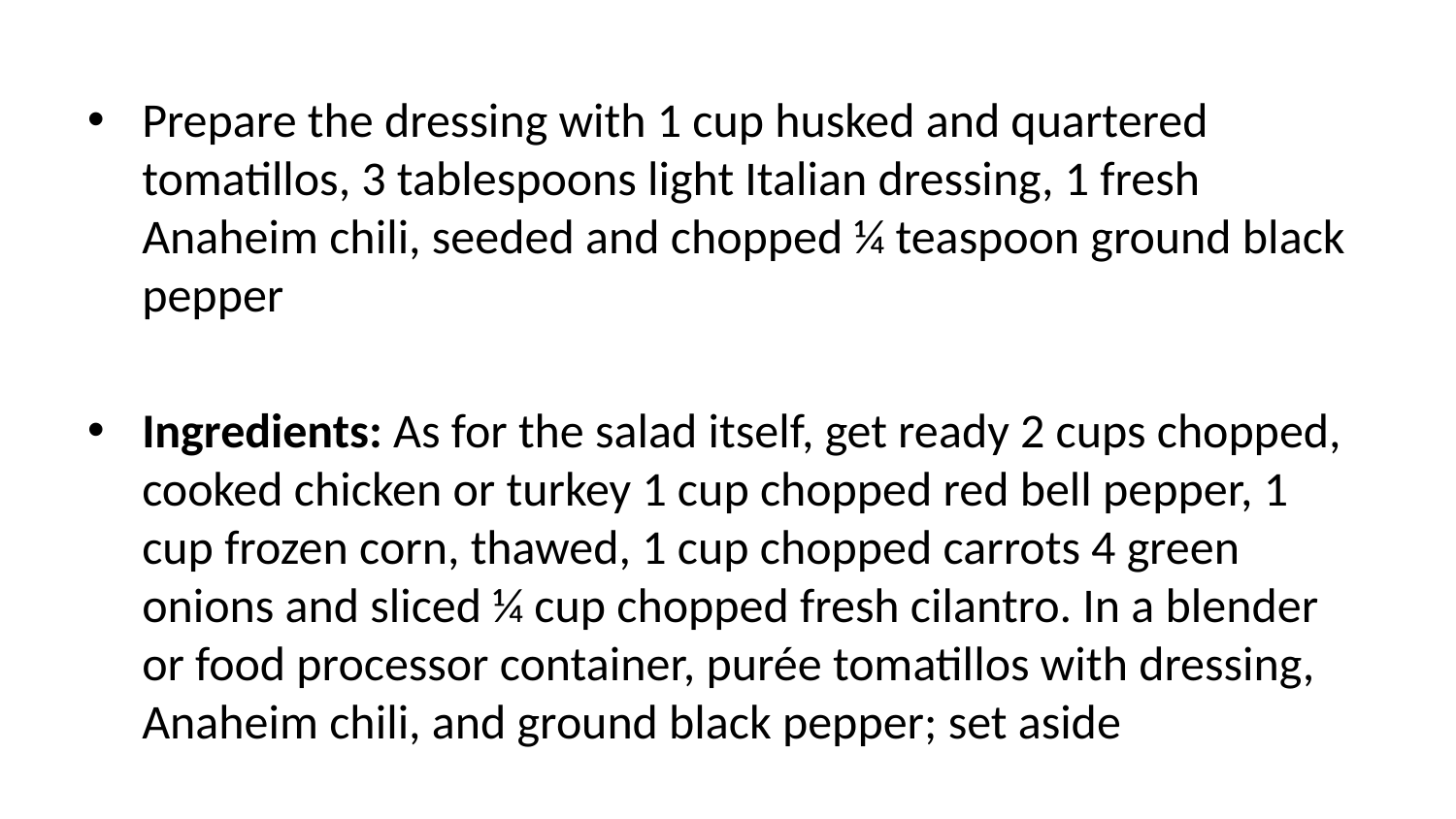

Prepare the dressing with 1 cup husked and quartered tomatillos, 3 tablespoons light Italian dressing, 1 fresh Anaheim chili, seeded and chopped ¼ teaspoon ground black pepper

Ingredients: As for the salad itself, get ready 2 cups chopped, cooked chicken or turkey 1 cup chopped red bell pepper, 1 cup frozen corn, thawed, 1 cup chopped carrots 4 green onions and sliced ¼ cup chopped fresh cilantro. In a blender or food processor container, purée tomatillos with dressing, Anaheim chili, and ground black pepper; set aside